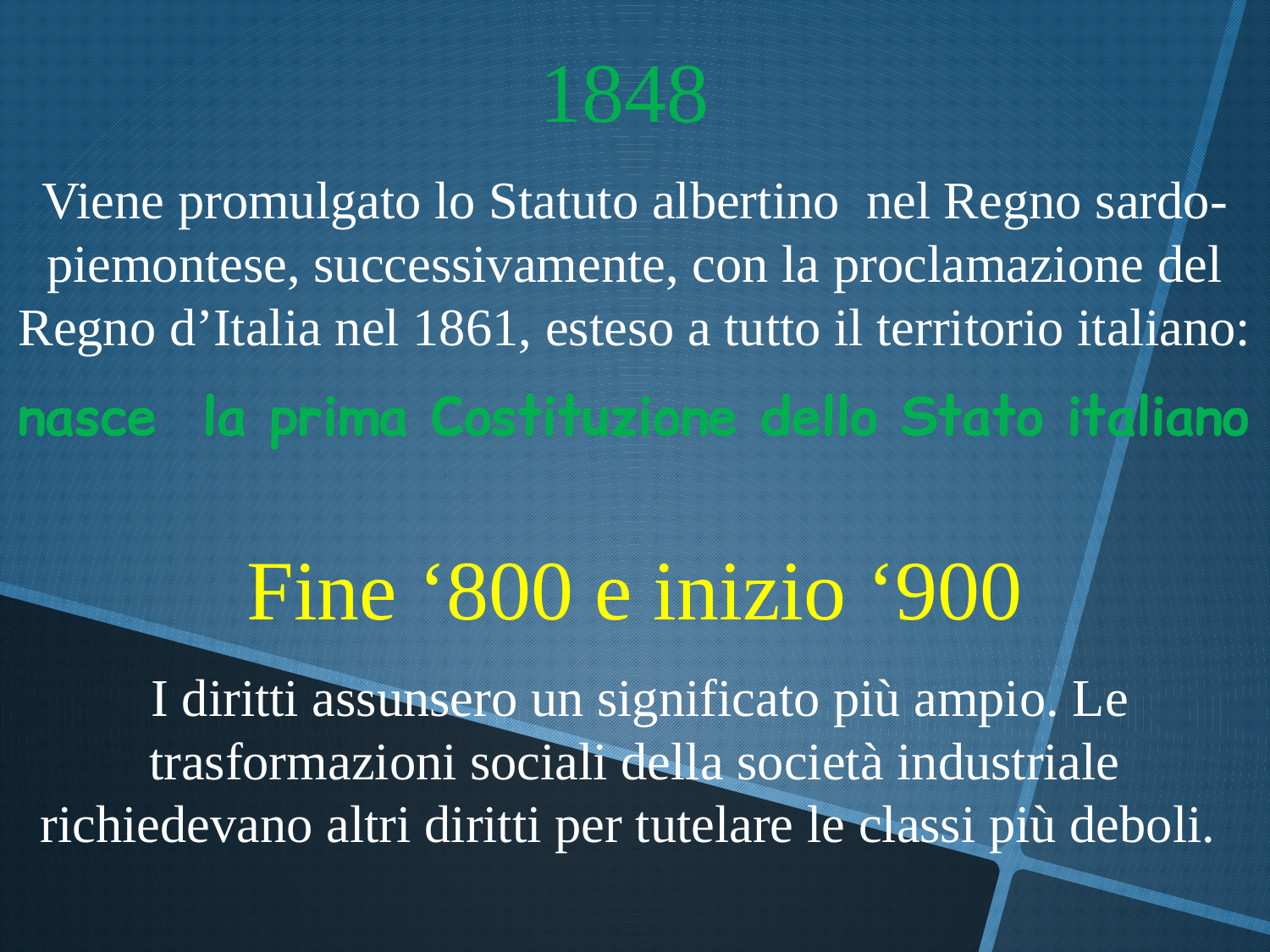

1848
Viene promulgato lo Statuto albertino  nel Regno sardo-piemontese, successivamente, con la proclamazione del Regno d’Italia nel 1861, esteso a tutto il territorio italiano:
nasce  la prima Costituzione dello Stato italiano
Fine ‘800 e inizio ‘900
 I diritti assunsero un significato più ampio. Le trasformazioni sociali della società industriale richiedevano altri diritti per tutelare le classi più deboli.